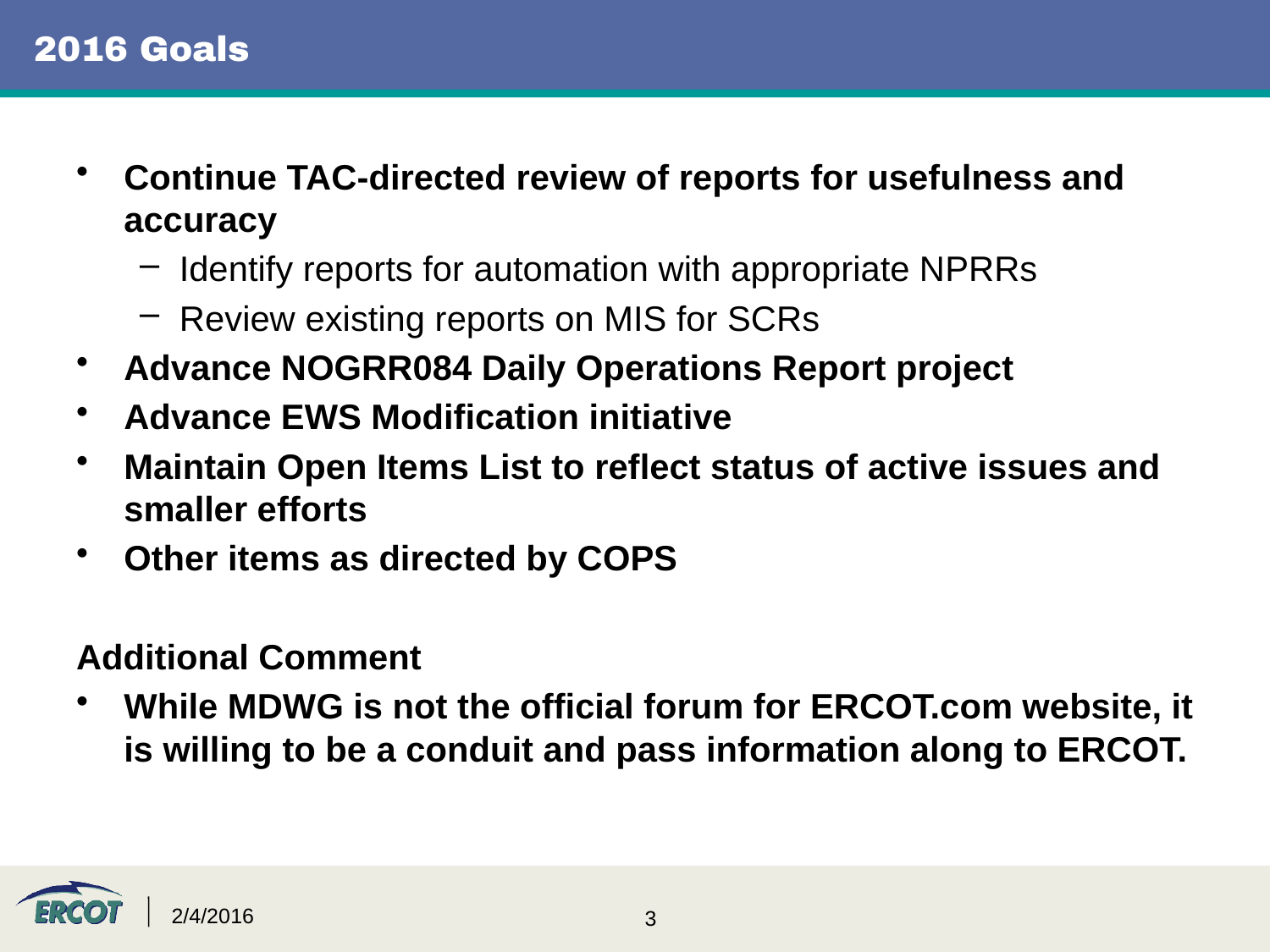

# 2016 Goals
Continue TAC-directed review of reports for usefulness and accuracy
Identify reports for automation with appropriate NPRRs
Review existing reports on MIS for SCRs
Advance NOGRR084 Daily Operations Report project
Advance EWS Modification initiative
Maintain Open Items List to reflect status of active issues and smaller efforts
Other items as directed by COPS

Additional Comment
While MDWG is not the official forum for ERCOT.com website, it is willing to be a conduit and pass information along to ERCOT.
2/4/2016